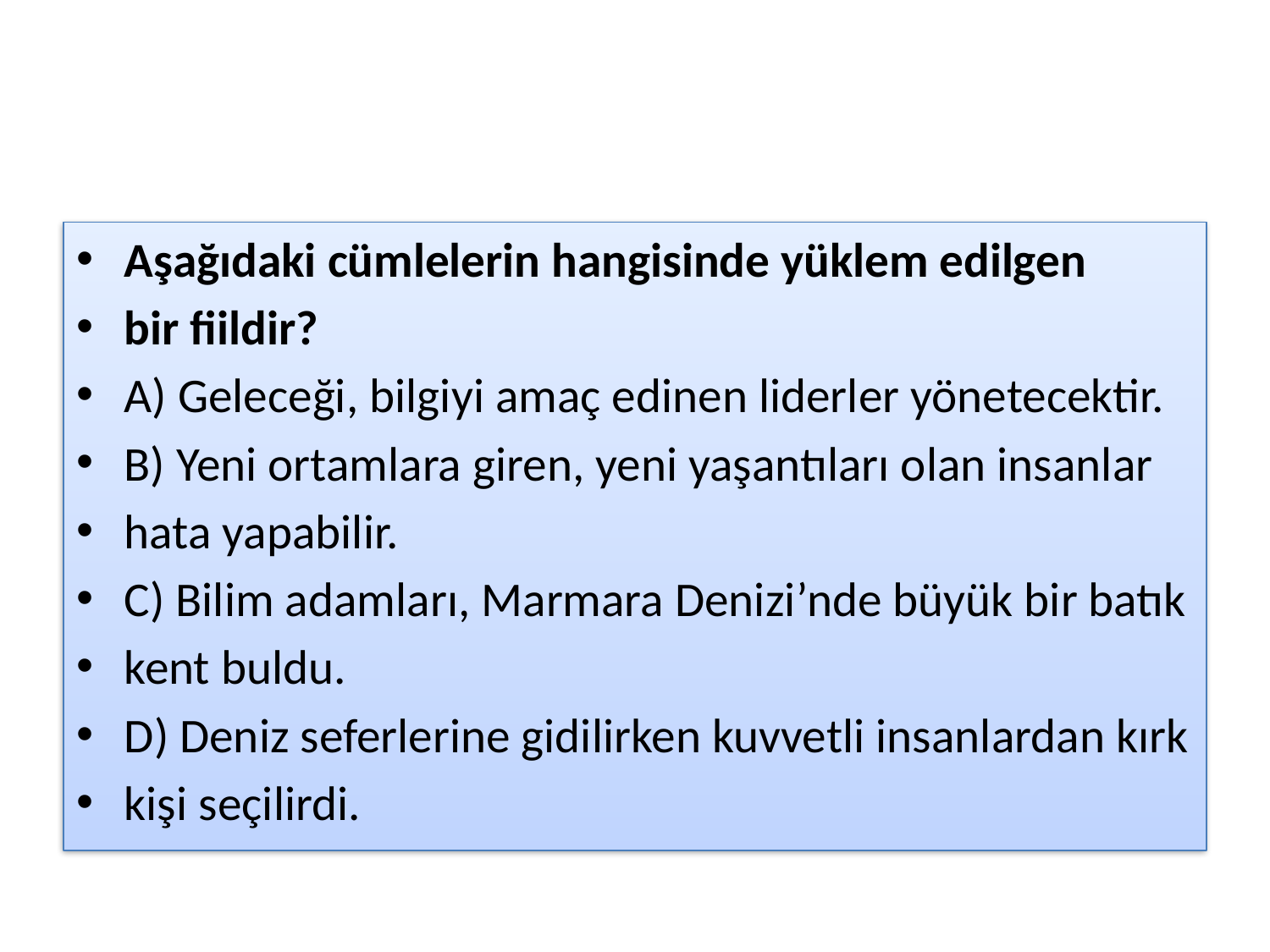

#
Aşağıdaki cümlelerin hangisinde yüklem edilgen
bir fiildir?
A) Geleceği, bilgiyi amaç edinen liderler yönetecektir.
B) Yeni ortamlara giren, yeni yaşantıları olan insanlar
hata yapabilir.
C) Bilim adamları, Marmara Denizi’nde büyük bir batık
kent buldu.
D) Deniz seferlerine gidilirken kuvvetli insanlardan kırk
kişi seçilirdi.